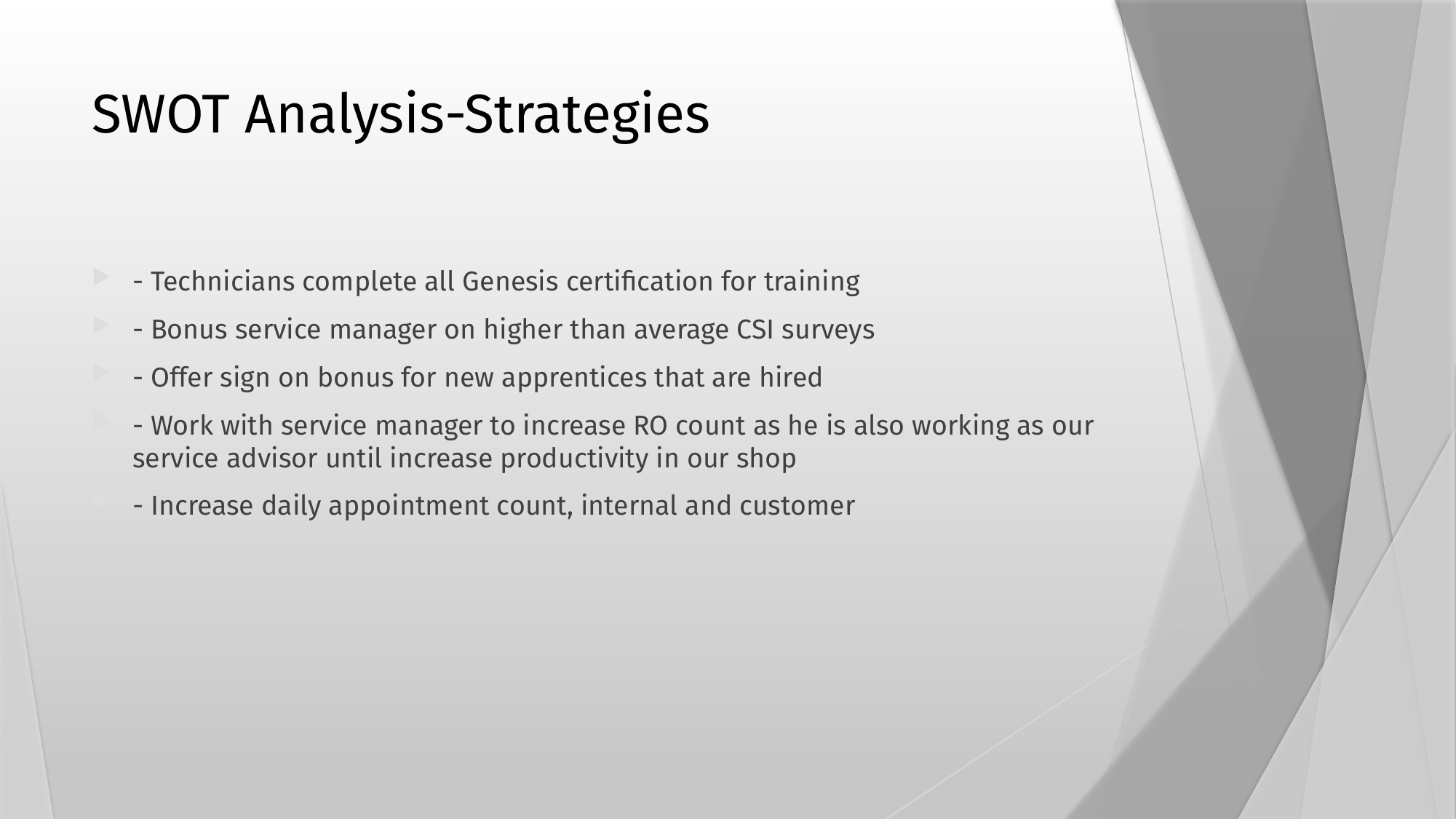

# SWOT Analysis-Strategies
- Technicians complete all Genesis certification for training
- Bonus service manager on higher than average CSI surveys
- Offer sign on bonus for new apprentices that are hired
- Work with service manager to increase RO count as he is also working as our service advisor until increase productivity in our shop
- Increase daily appointment count, internal and customer